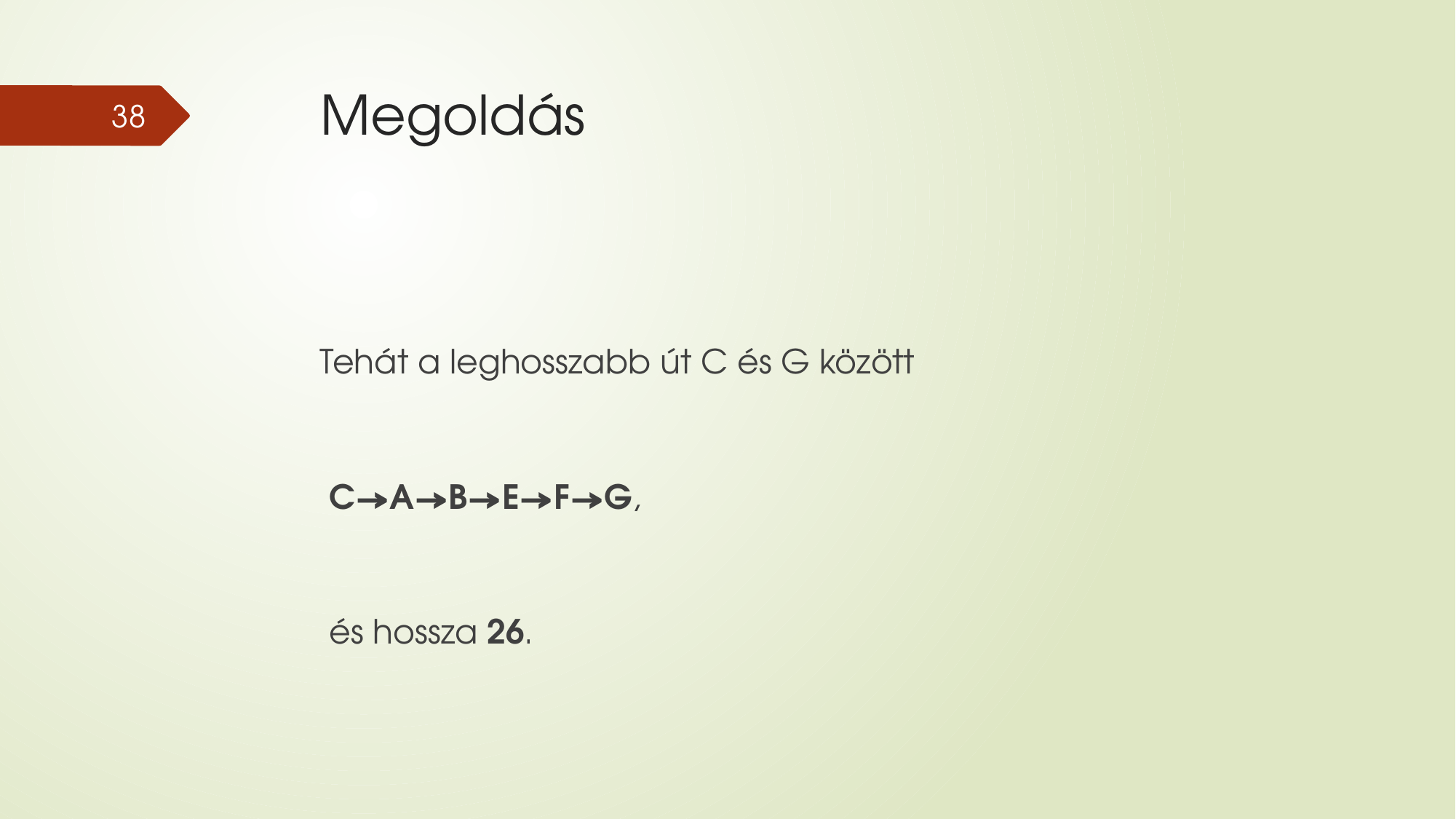

# Megoldás
38
Tehát a leghosszabb út C és G között
 C→A→B→E→F→G,
 és hossza 26.